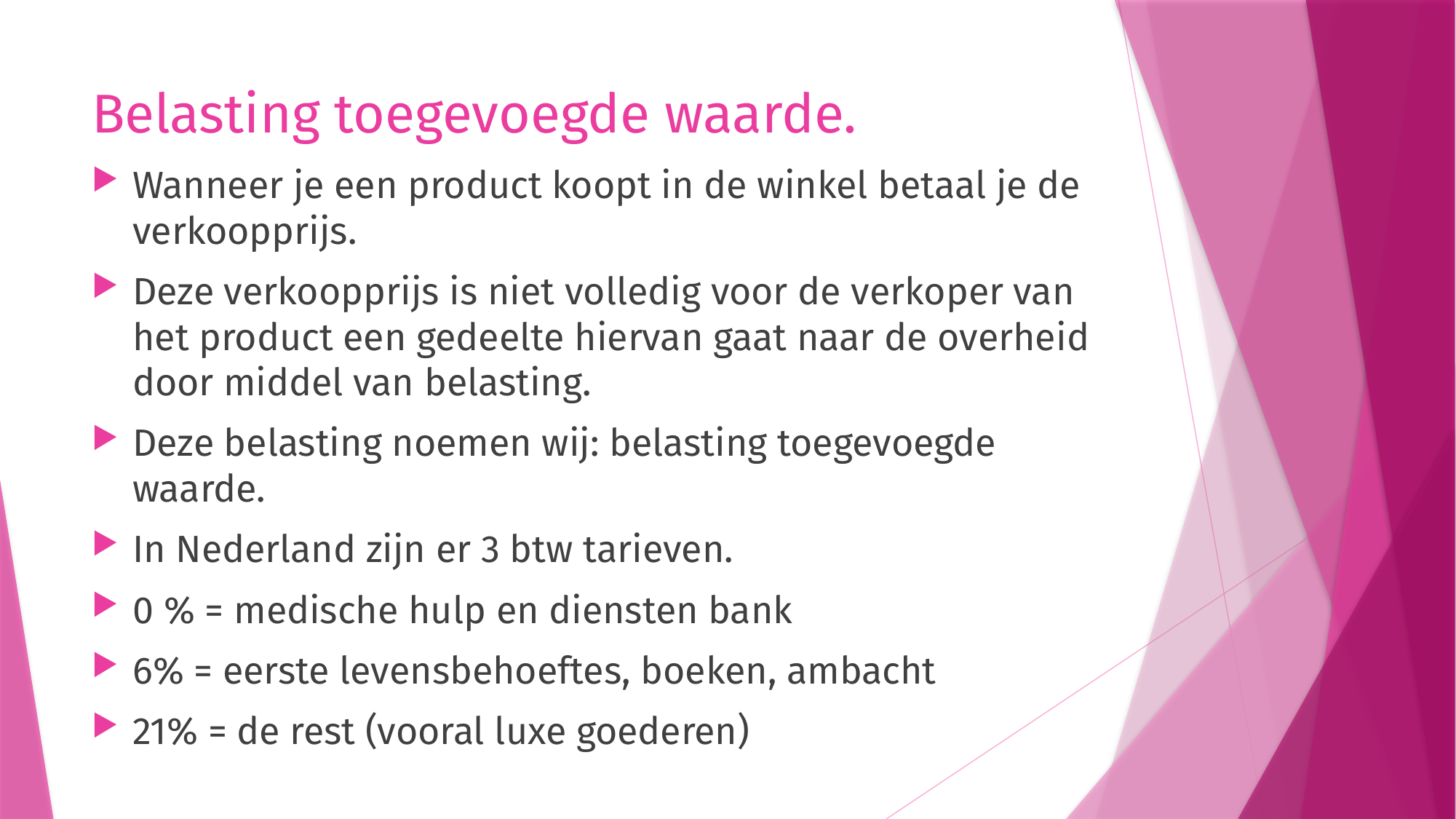

# Belasting toegevoegde waarde.
Wanneer je een product koopt in de winkel betaal je de verkoopprijs.
Deze verkoopprijs is niet volledig voor de verkoper van het product een gedeelte hiervan gaat naar de overheid door middel van belasting.
Deze belasting noemen wij: belasting toegevoegde waarde.
In Nederland zijn er 3 btw tarieven.
0 % = medische hulp en diensten bank
6% = eerste levensbehoeftes, boeken, ambacht
21% = de rest (vooral luxe goederen)